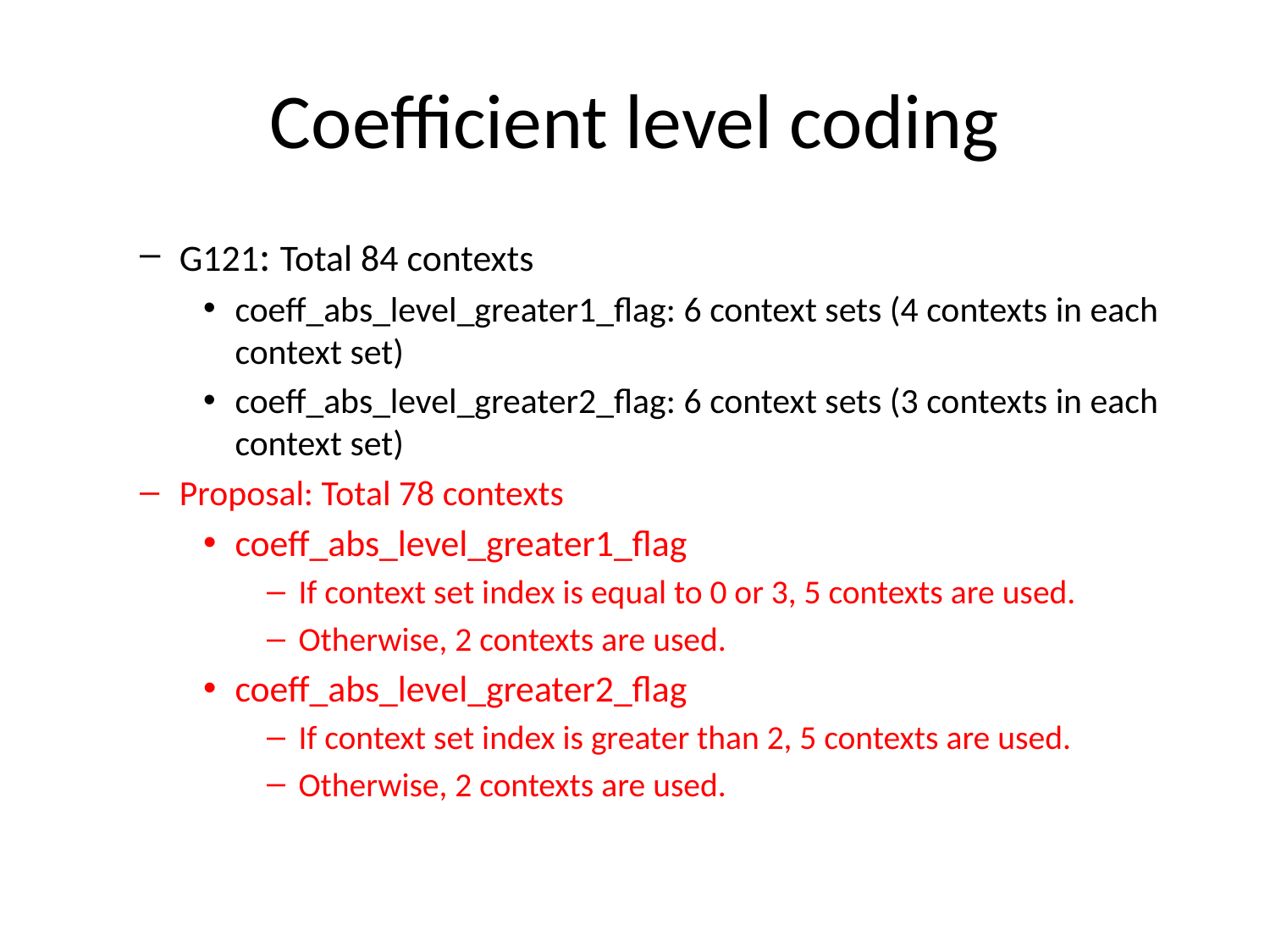

# Coefficient level coding
G121: Total 84 contexts
coeff_abs_level_greater1_flag: 6 context sets (4 contexts in each context set)
coeff_abs_level_greater2_flag: 6 context sets (3 contexts in each context set)
Proposal: Total 78 contexts
coeff_abs_level_greater1_flag
If context set index is equal to 0 or 3, 5 contexts are used.
Otherwise, 2 contexts are used.
coeff_abs_level_greater2_flag
If context set index is greater than 2, 5 contexts are used.
Otherwise, 2 contexts are used.